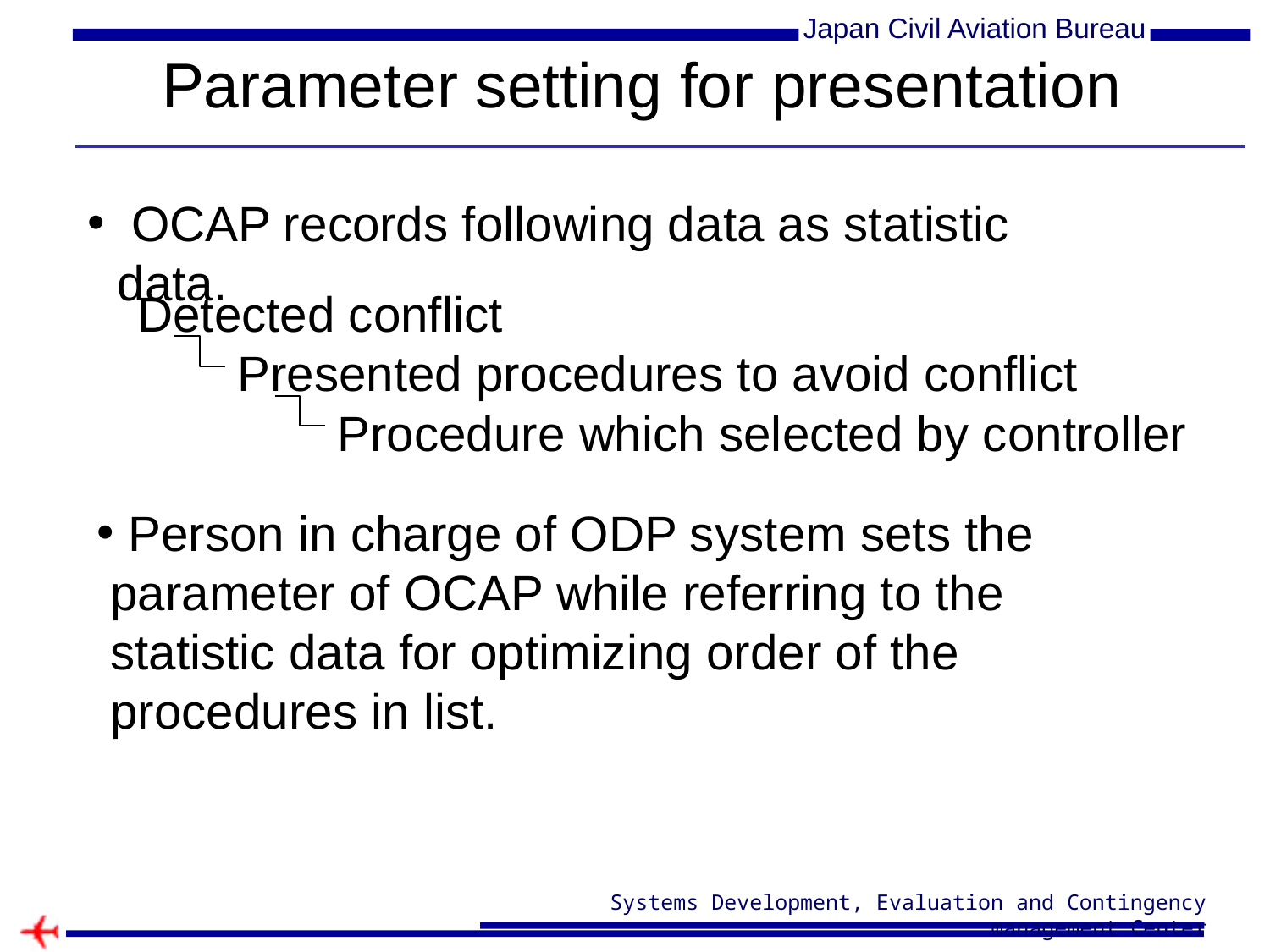

# Parameter setting for presentation
 OCAP records following data as statistic data.
Detected conflict
Presented procedures to avoid conflict
Procedure which selected by controller
 Person in charge of ODP system sets the parameter of OCAP while referring to the statistic data for optimizing order of the procedures in list.